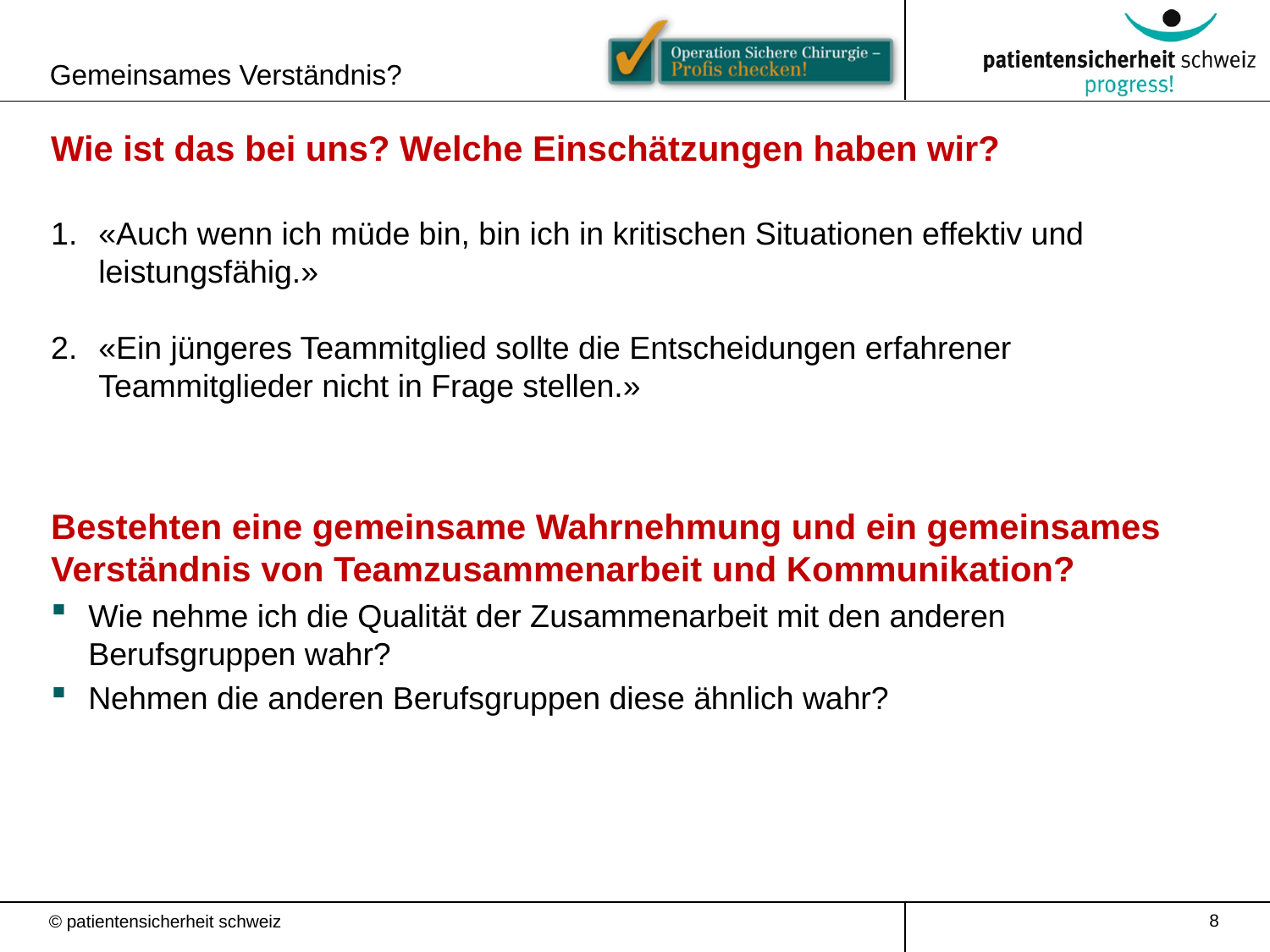

Gemeinsames Verständnis?
Wie ist das bei uns? Welche Einschätzungen haben wir?

«Auch wenn ich müde bin, bin ich in kritischen Situationen effektiv und leistungsfähig.»

«Ein jüngeres Teammitglied sollte die Entscheidungen erfahrener Teammitglieder nicht in Frage stellen.»

Bestehten eine gemeinsame Wahrnehmung und ein gemeinsames Verständnis von Teamzusammenarbeit und Kommunikation?
Wie nehme ich die Qualität der Zusammenarbeit mit den anderen Berufsgruppen wahr?
Nehmen die anderen Berufsgruppen diese ähnlich wahr?

8
© patientensicherheit schweiz